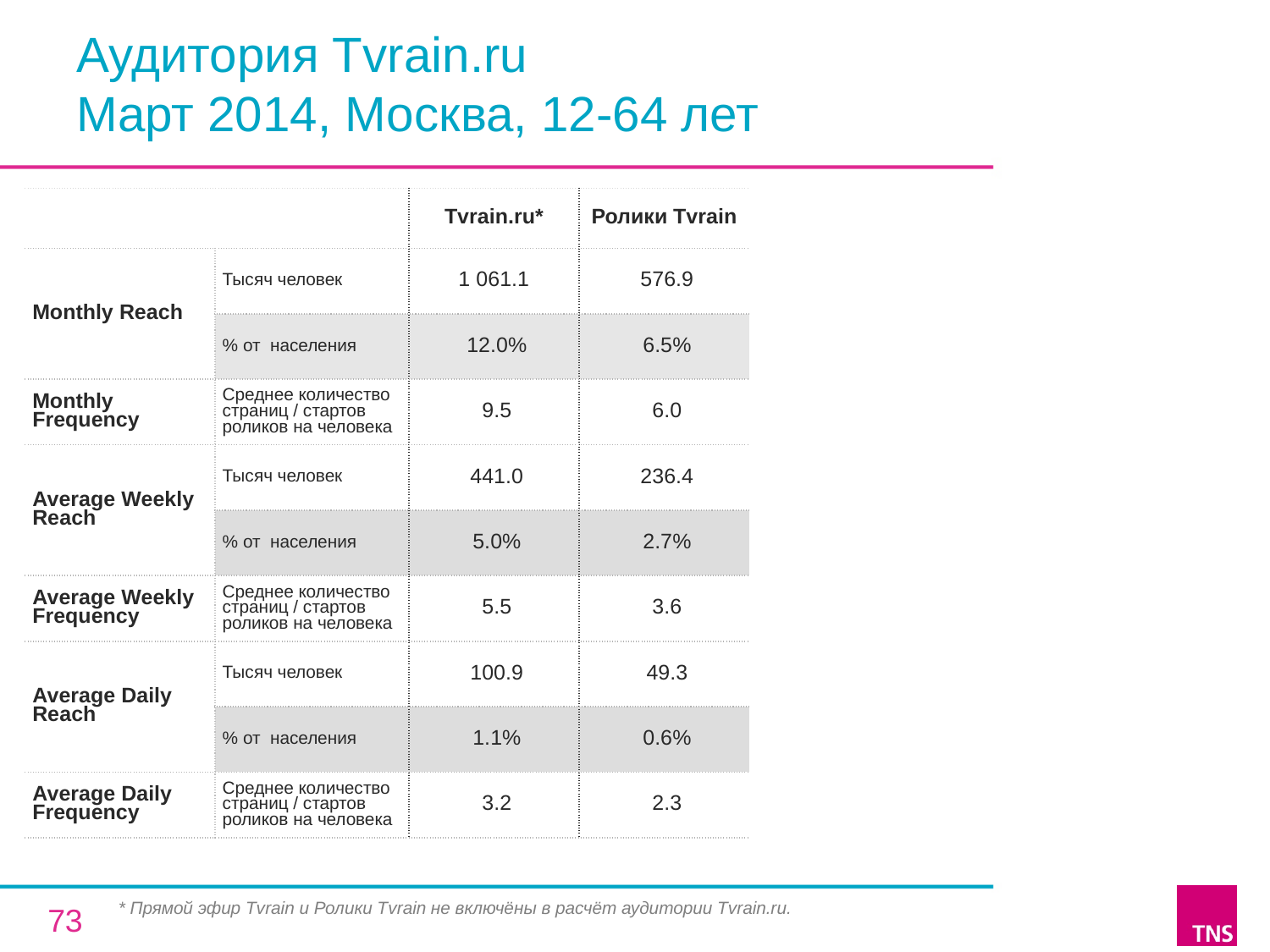

# Аудитория Tvrain.ru Март 2014, Москва, 12-64 лет
|  |  | Tvrain.ru\* | Ролики Tvrain |
| --- | --- | --- | --- |
| Monthly Reach | Тысяч человек | 1 061.1 | 576.9 |
|  | % от населения | 12.0% | 6.5% |
| Monthly Frequency | Среднее количество страниц / стартов роликов на человека | 9.5 | 6.0 |
| Average Weekly Reach | Тысяч человек | 441.0 | 236.4 |
|  | % от населения | 5.0% | 2.7% |
| Average Weekly Frequency | Среднее количество страниц / стартов роликов на человека | 5.5 | 3.6 |
| Average Daily Reach | Тысяч человек | 100.9 | 49.3 |
|  | % от населения | 1.1% | 0.6% |
| Average Daily Frequency | Среднее количество страниц / стартов роликов на человека | 3.2 | 2.3 |
* Прямой эфир Tvrain и Ролики Tvrain не включёны в расчёт аудитории Tvrain.ru.
73